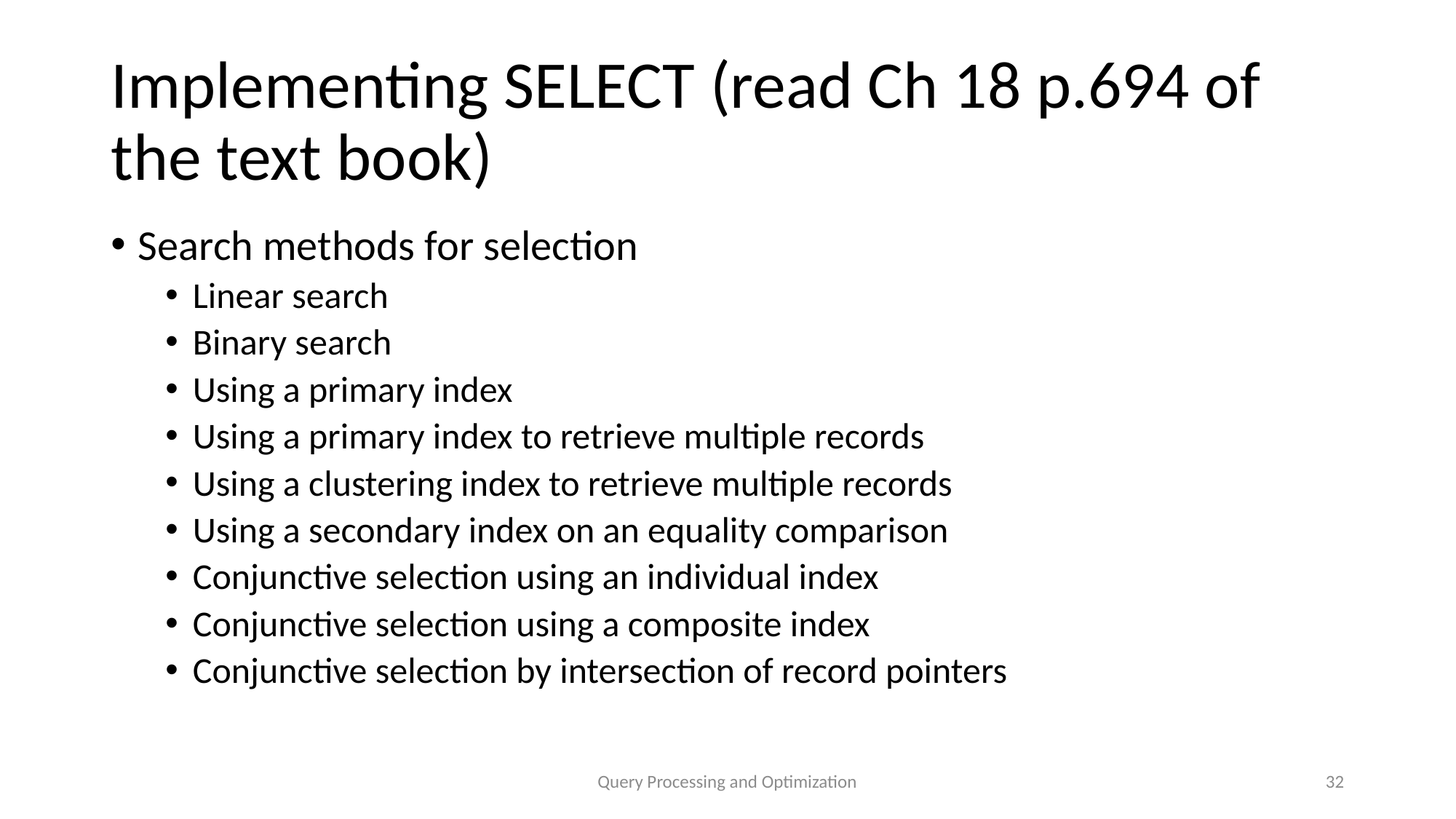

# Implementing SELECT (read Ch 18 p.694 of the text book)
Search methods for selection
Linear search
Binary search
Using a primary index
Using a primary index to retrieve multiple records
Using a clustering index to retrieve multiple records
Using a secondary index on an equality comparison
Conjunctive selection using an individual index
Conjunctive selection using a composite index
Conjunctive selection by intersection of record pointers
Query Processing and Optimization
32